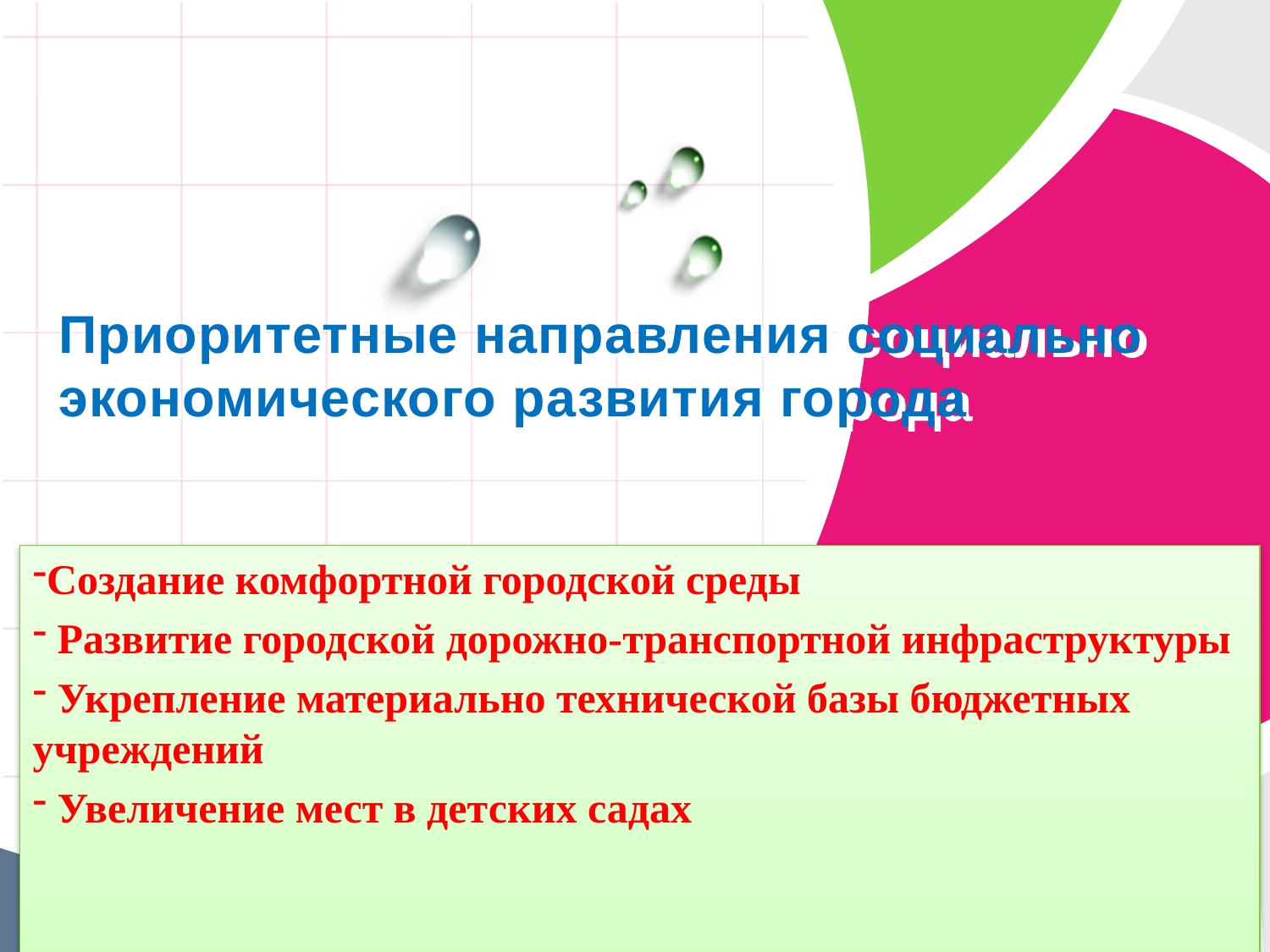

# Приоритетные направления социально экономического развития города
Создание комфортной городской среды
 Развитие городской дорожно-транспортной инфраструктуры
 Укрепление материально технической базы бюджетных учреждений
 Увеличение мест в детских садах